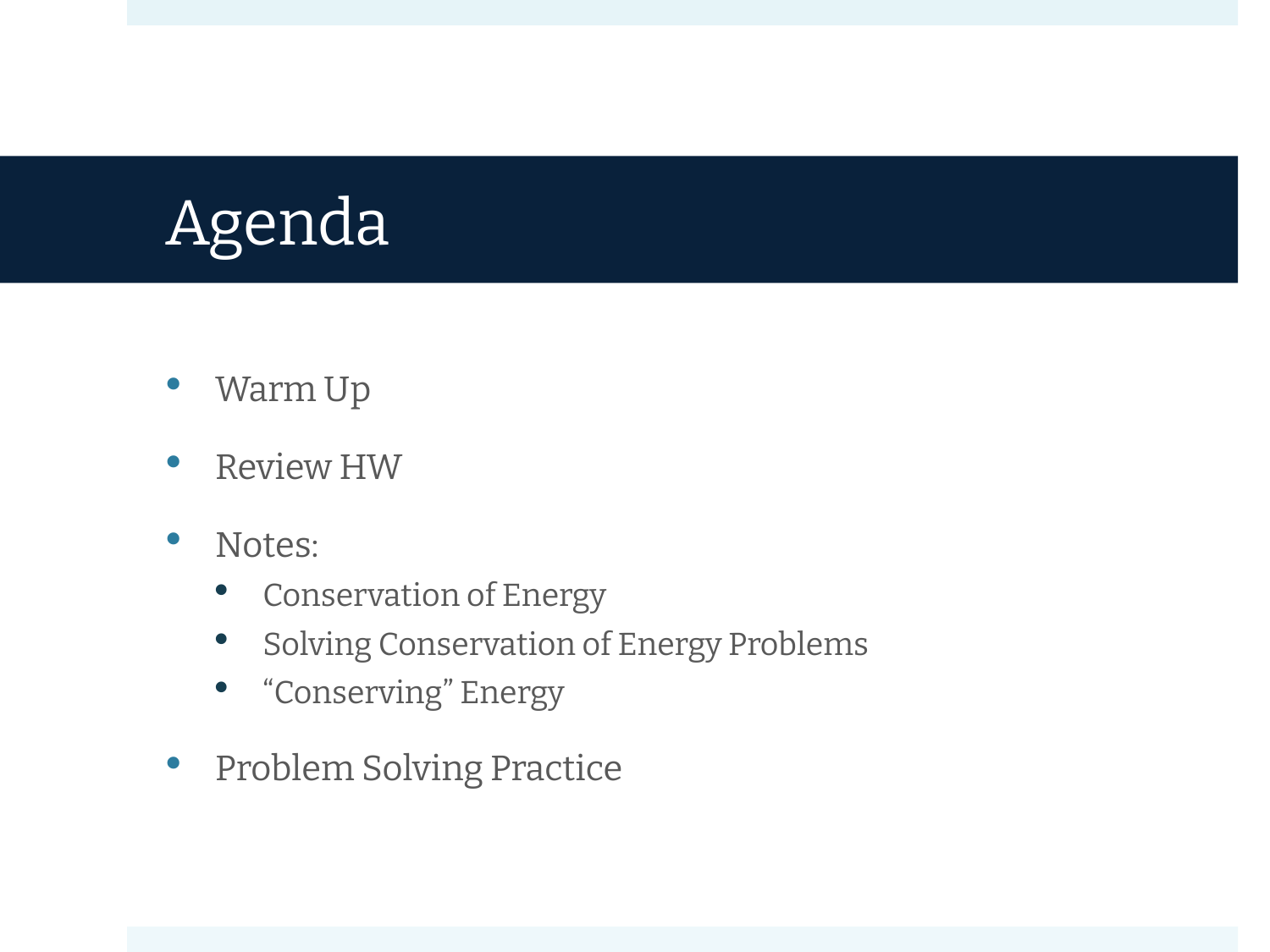

# Agenda
Warm Up
Review HW
Notes:
Conservation of Energy
Solving Conservation of Energy Problems
“Conserving” Energy
Problem Solving Practice